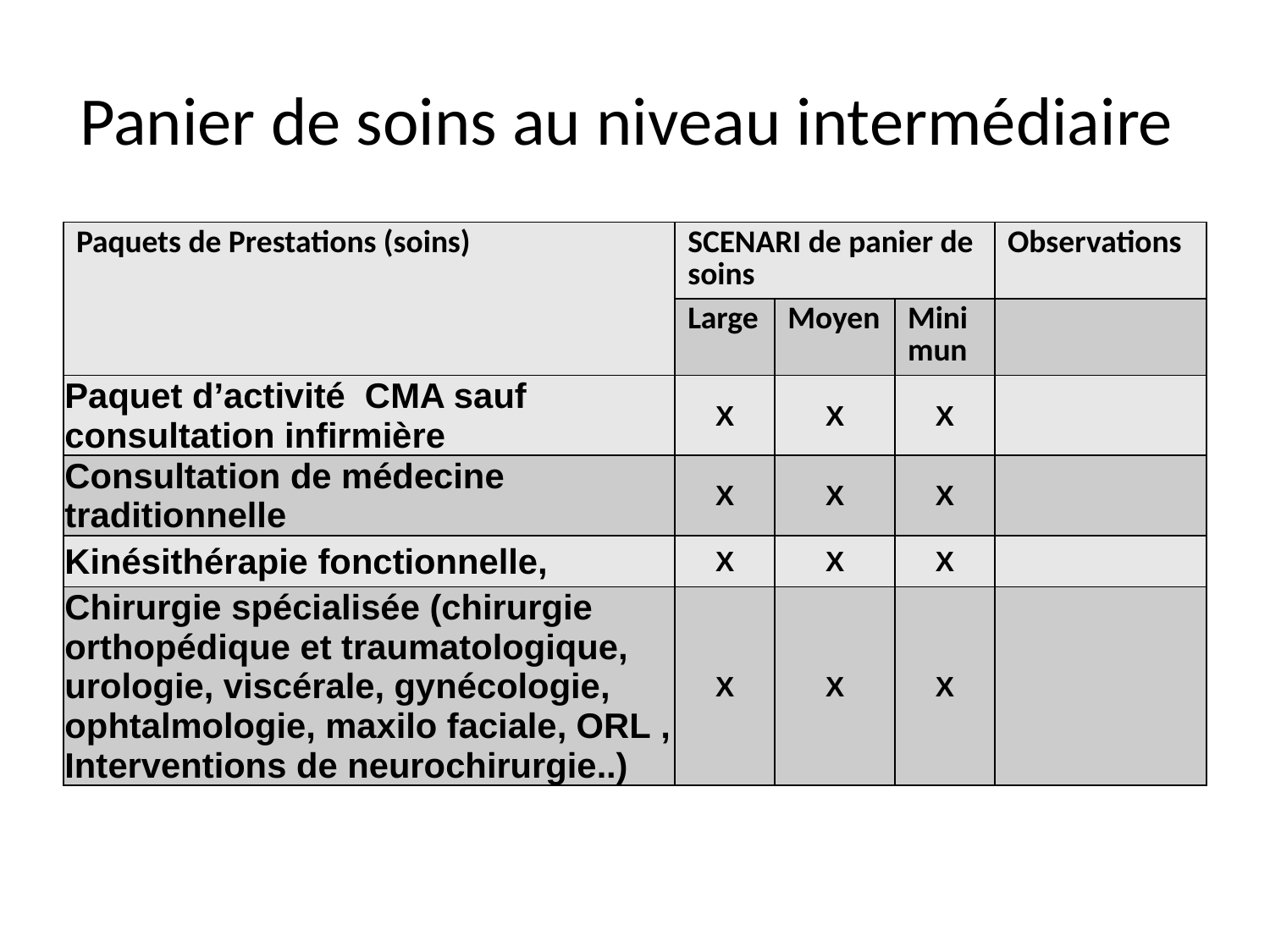

# Panier de soins au niveau intermédiaire
| Paquets de Prestations (soins) | SCENARI de panier de soins |  |  | Observations |
| --- | --- | --- | --- | --- |
|  | Large | Moyen | Minimun |  |
| Paquet d’activité CMA sauf consultation infirmière | X | X | X |  |
| Consultation de médecine traditionnelle | X | X | X |  |
| Kinésithérapie fonctionnelle, | X | X | X |  |
| Chirurgie spécialisée (chirurgie orthopédique et traumatologique, urologie, viscérale, gynécologie, ophtalmologie, maxilo faciale, ORL , Interventions de neurochirurgie..) | X | X | X |  |